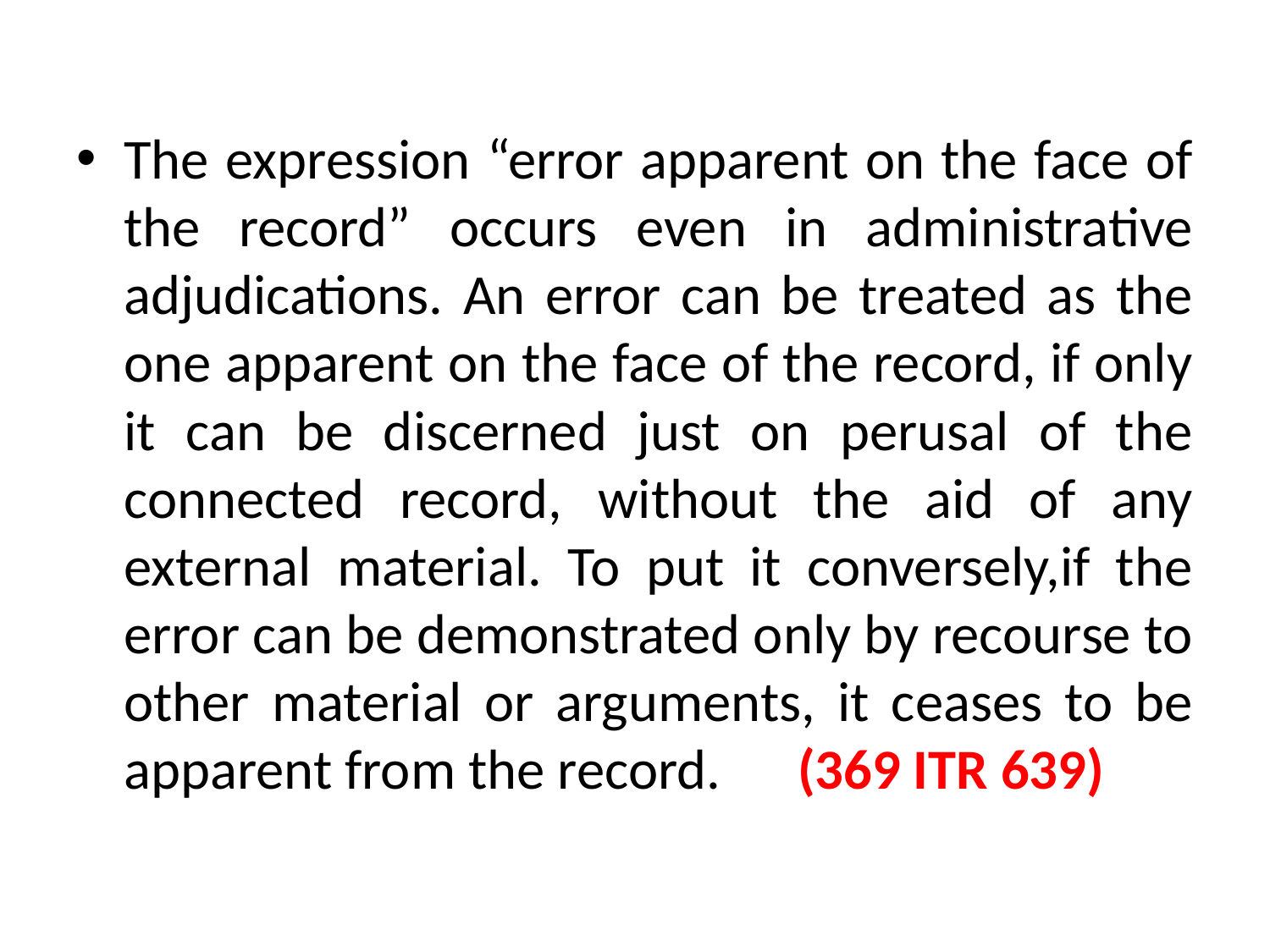

#
The expression “error apparent on the face of the record” occurs even in administrative adjudications. An error can be treated as the one apparent on the face of the record, if only it can be discerned just on perusal of the connected record, without the aid of any external material. To put it conversely,if the error can be demonstrated only by recourse to other material or arguments, it ceases to be apparent from the record.      (369 ITR 639)